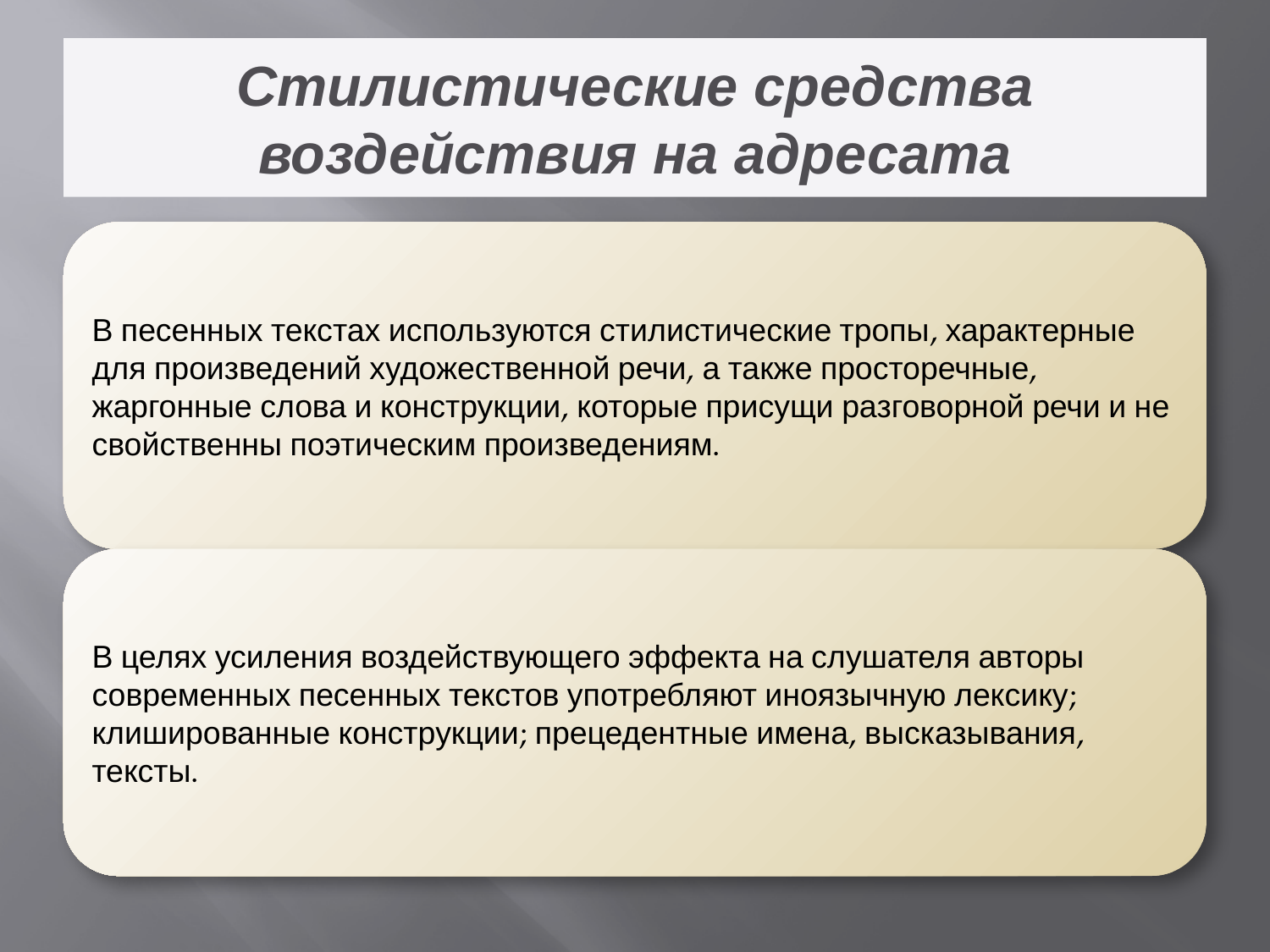

# Стилистические средства воздействия на адресата
В песенных текстах используются стилистические тропы, характерные для произведений художественной речи, а также просторечные, жаргонные слова и конструкции, которые присущи разговорной речи и не свойственны поэтическим произведениям.
В целях усиления воздействующего эффекта на слушателя авторы современных песенных текстов употребляют иноязычную лексику; клишированные конструкции; прецедентные имена, высказывания, тексты.